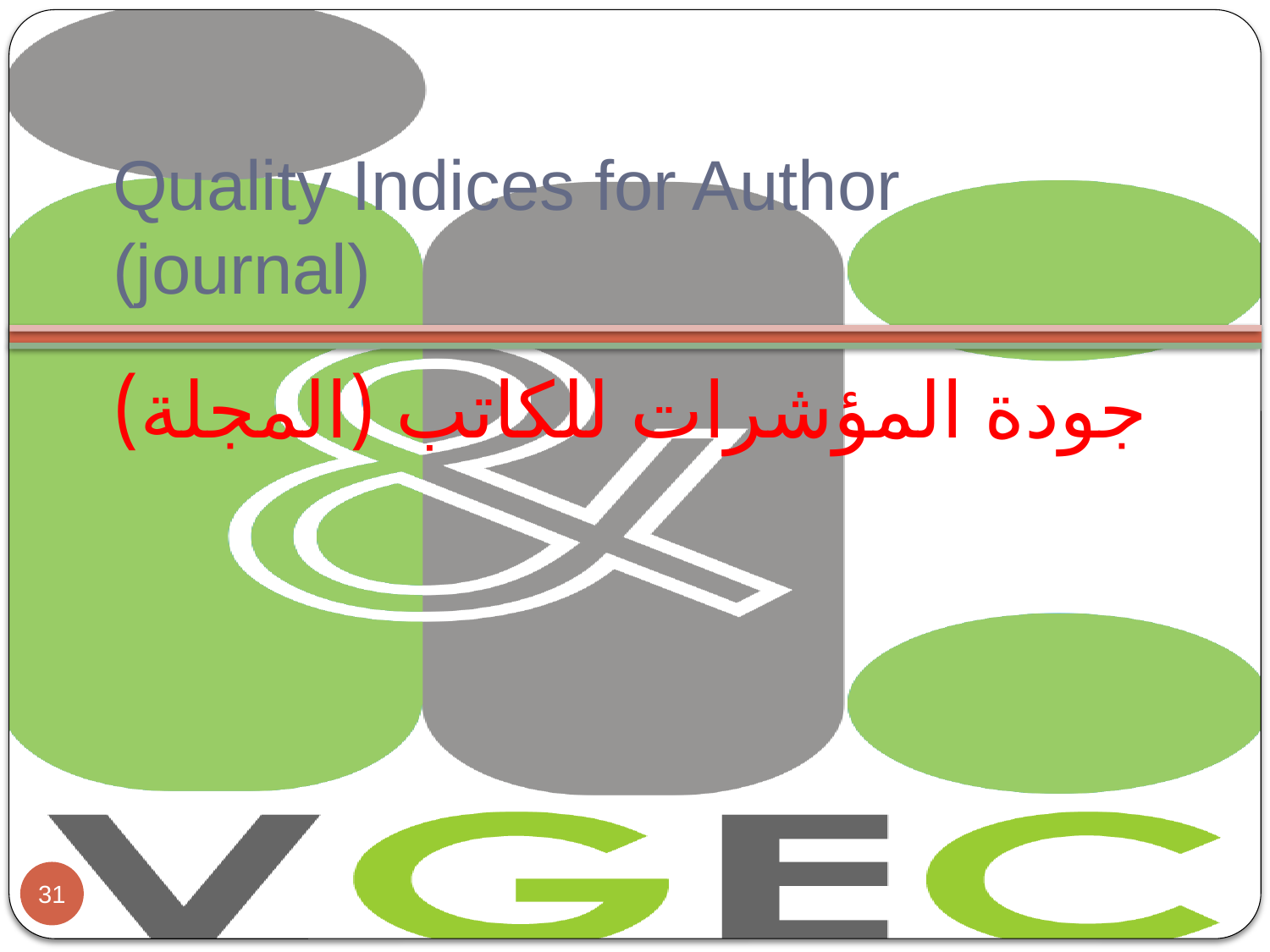

# Quality Indices for Author (journal)
جودة المؤشرات للكاتب (المجلة)
31